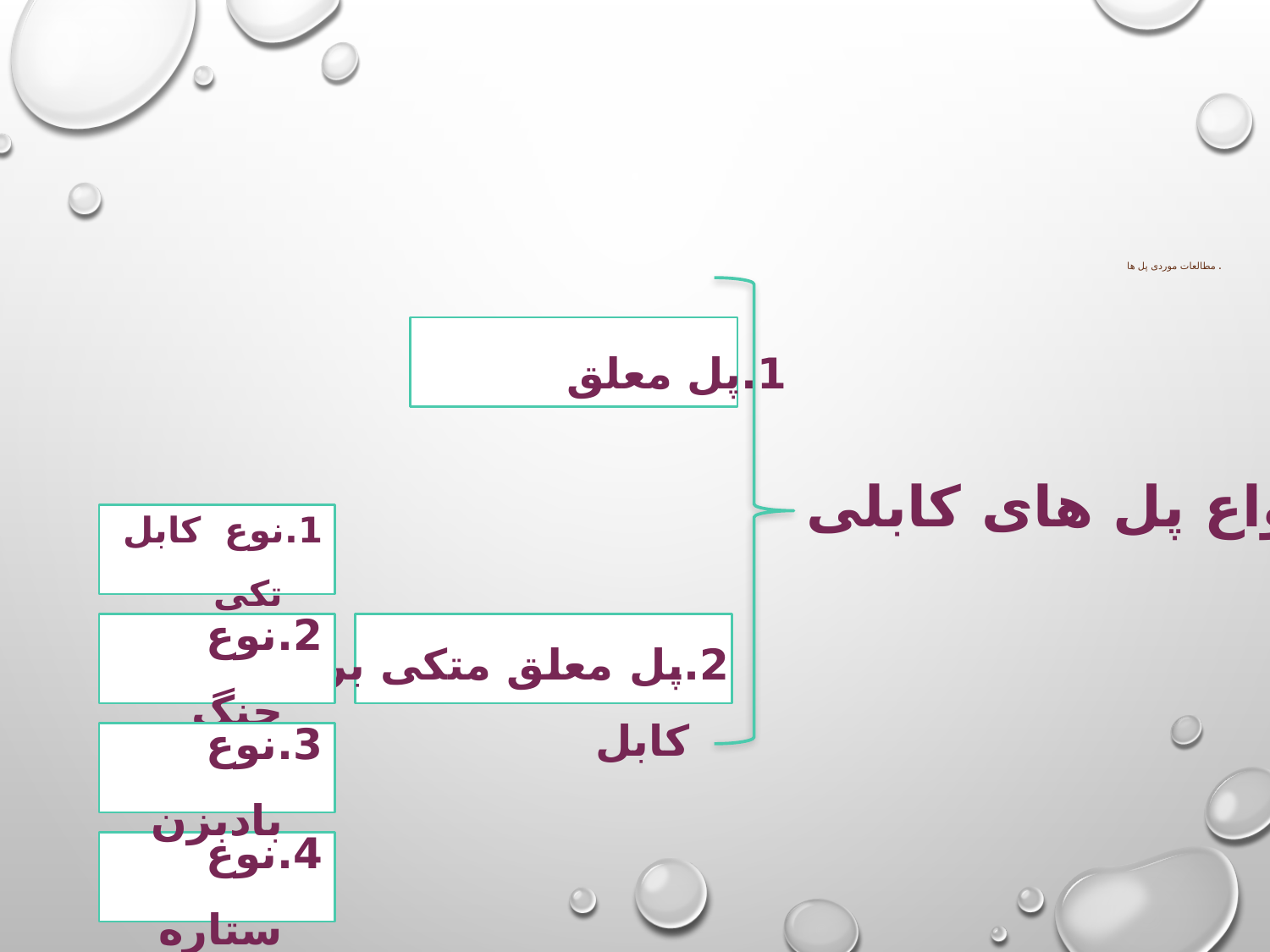

# . مطالعات موردی پل ها

1.پل معلق

انواع پل های کابلی
1.نوع کابل تکی
2.پل معلق متکی بر کابل
2.نوع چنگ

3.نوع بادبزن
4.نوع ستاره